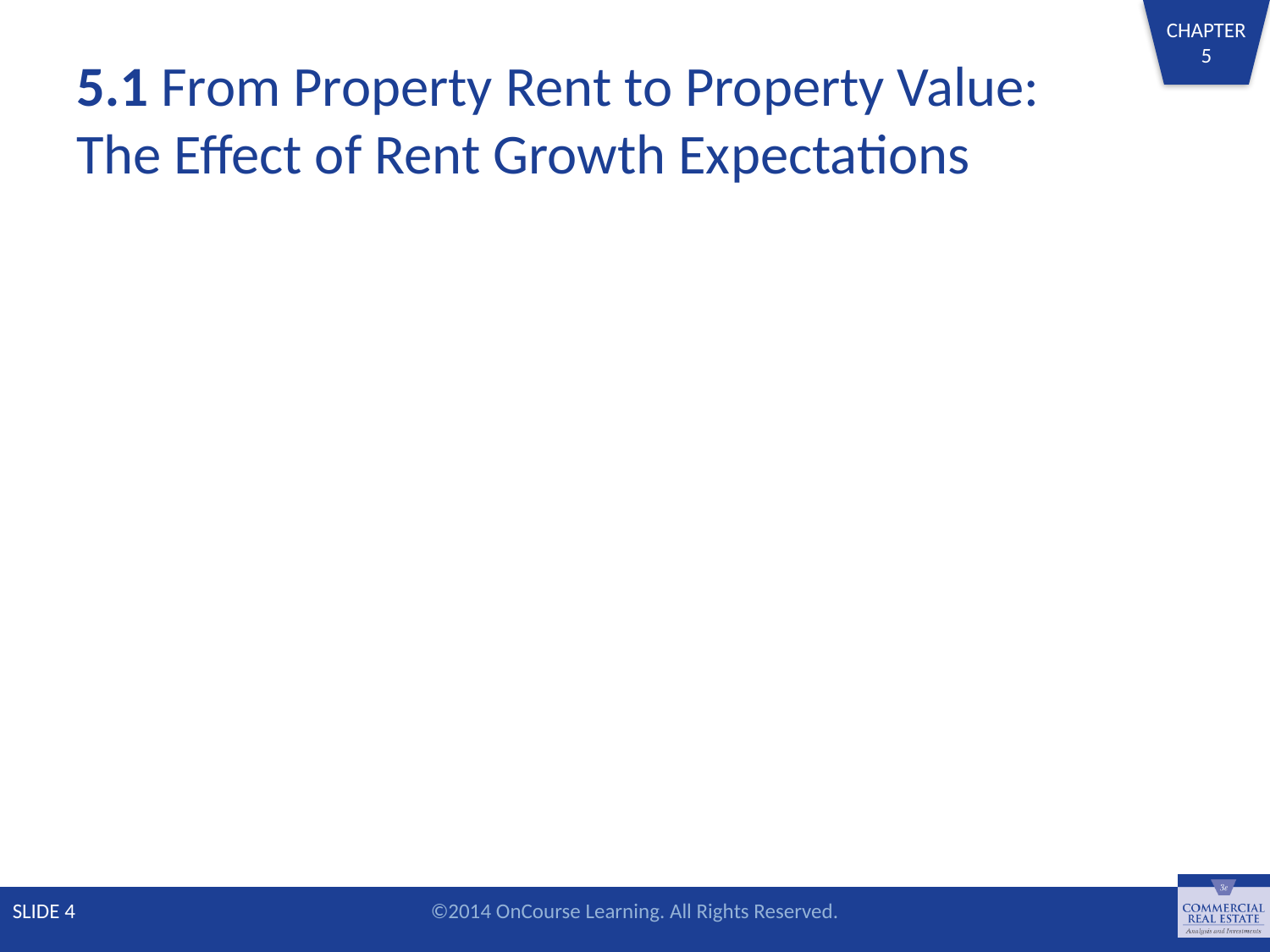

# 5.1 From Property Rent to Property Value: The Effect of Rent Growth Expectations

SLIDE 4